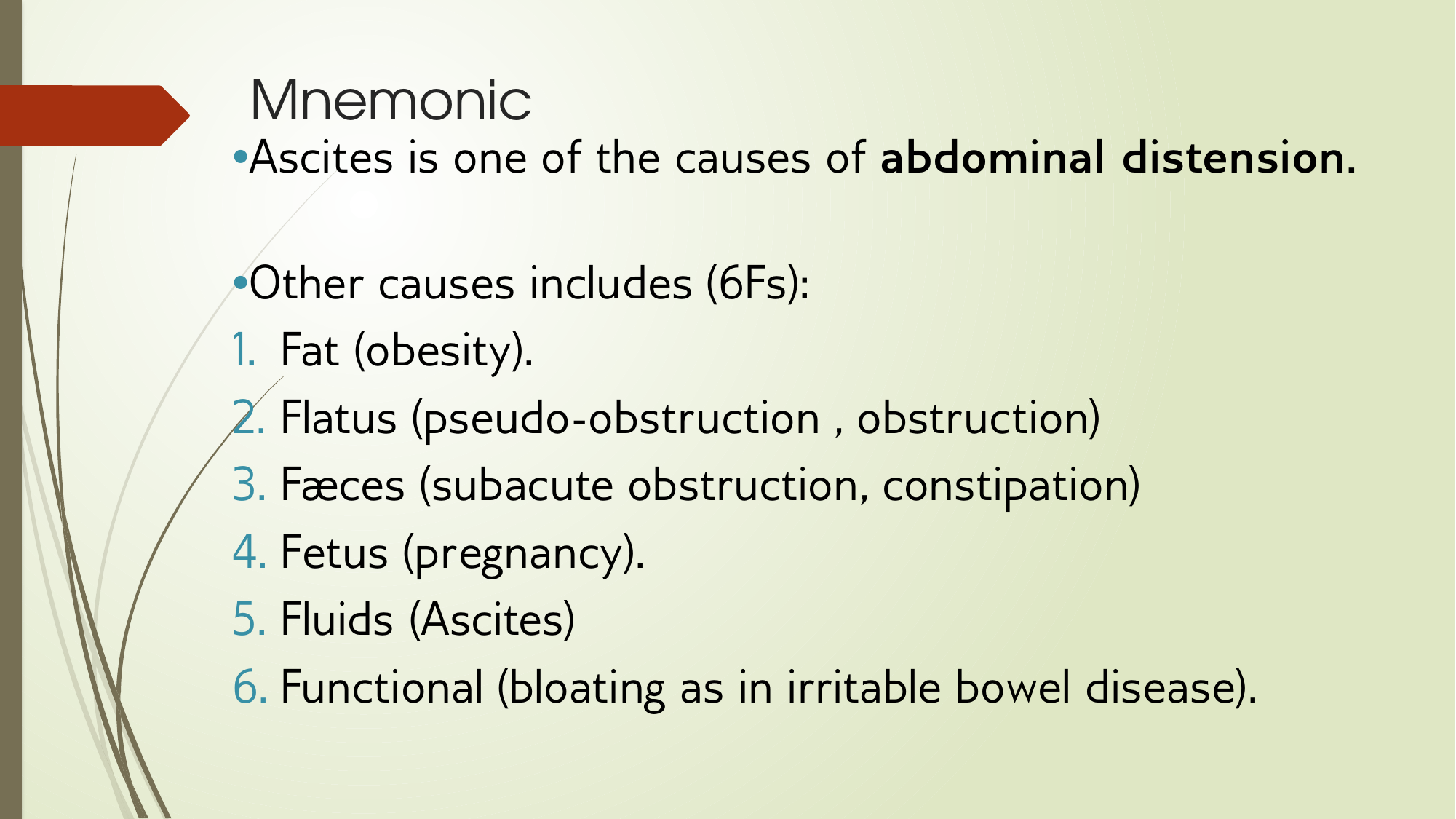

# Mnemonic
•Ascites is one of the causes of abdominal distension.
•Other causes includes (6Fs):
Fat (obesity).
Flatus (pseudo-obstruction , obstruction)
Faeces (subacute obstruction, constipation)
Fetus (pregnancy).
Fluids (Ascites)
Functional (bloating as in irritable bowel disease).